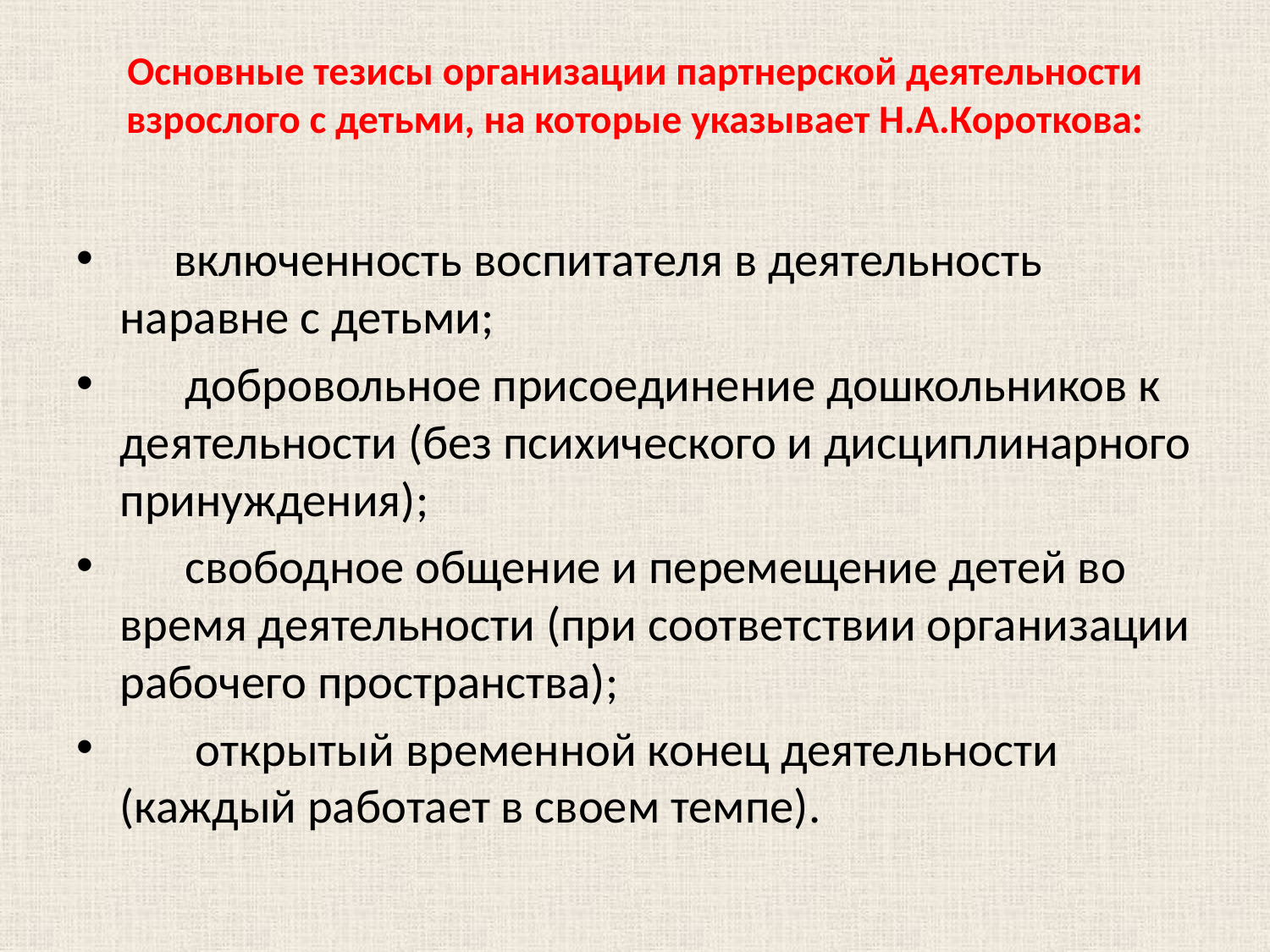

# Основные тезисы организации партнерской деятельности взрослого с детьми, на которые указывает Н.А.Короткова:
     включенность воспитателя в деятельность наравне с детьми;
      добровольное присоединение дошкольников к деятельности (без психического и дисциплинарного принуждения);
      свободное общение и перемещение детей во время деятельности (при соответствии организации рабочего пространства);
       открытый временной конец деятельности (каждый работает в своем темпе).